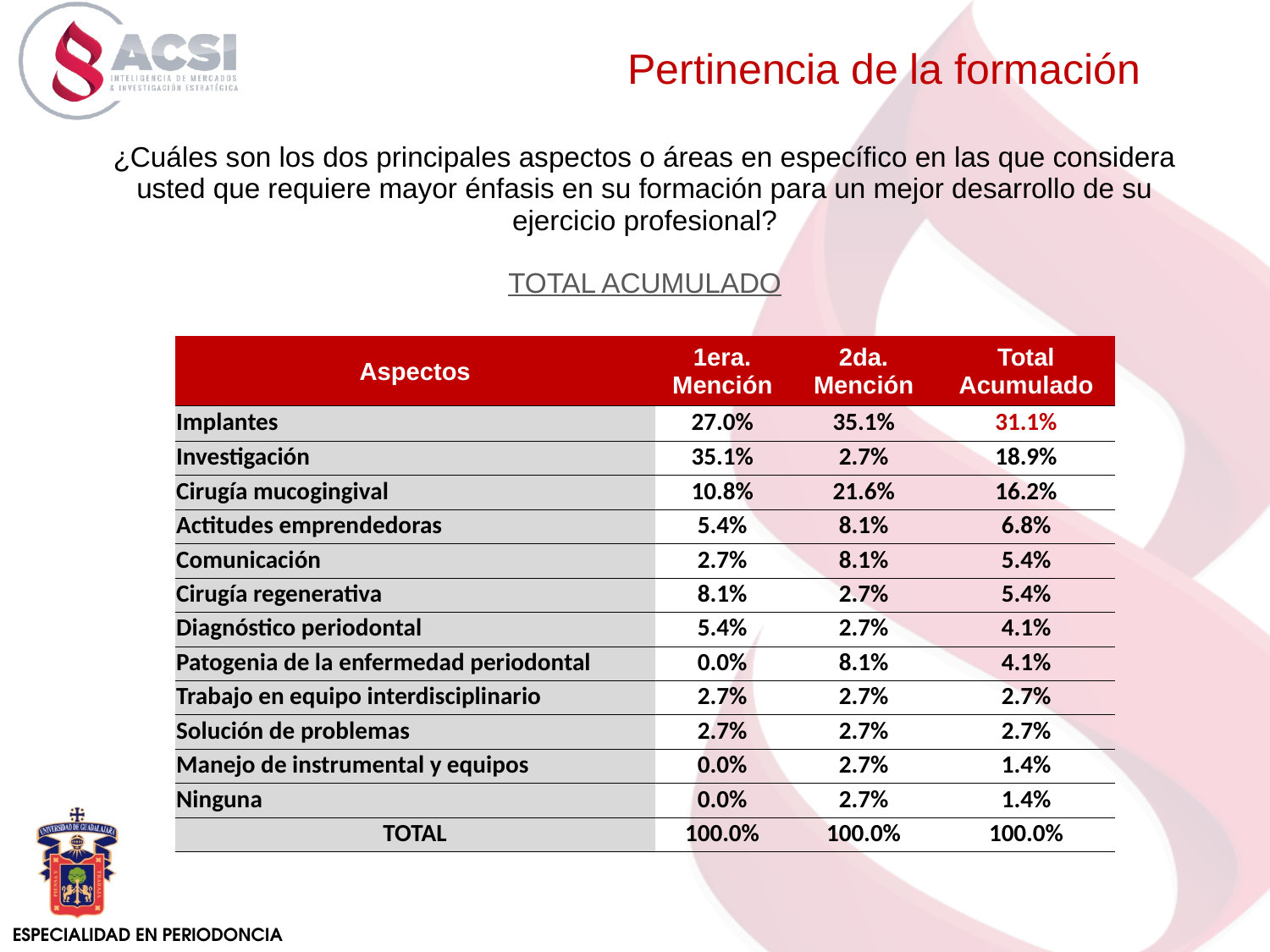

Pertinencia de la formación
¿Cuáles son los dos principales aspectos o áreas en específico en las que considera usted que requiere mayor énfasis en su formación para un mejor desarrollo de su ejercicio profesional?

TOTAL ACUMULADO
| Aspectos | 1era. Mención | 2da. Mención | Total Acumulado |
| --- | --- | --- | --- |
| Implantes | 27.0% | 35.1% | 31.1% |
| Investigación | 35.1% | 2.7% | 18.9% |
| Cirugía mucogingival | 10.8% | 21.6% | 16.2% |
| Actitudes emprendedoras | 5.4% | 8.1% | 6.8% |
| Comunicación | 2.7% | 8.1% | 5.4% |
| Cirugía regenerativa | 8.1% | 2.7% | 5.4% |
| Diagnóstico periodontal | 5.4% | 2.7% | 4.1% |
| Patogenia de la enfermedad periodontal | 0.0% | 8.1% | 4.1% |
| Trabajo en equipo interdisciplinario | 2.7% | 2.7% | 2.7% |
| Solución de problemas | 2.7% | 2.7% | 2.7% |
| Manejo de instrumental y equipos | 0.0% | 2.7% | 1.4% |
| Ninguna | 0.0% | 2.7% | 1.4% |
| TOTAL | 100.0% | 100.0% | 100.0% |